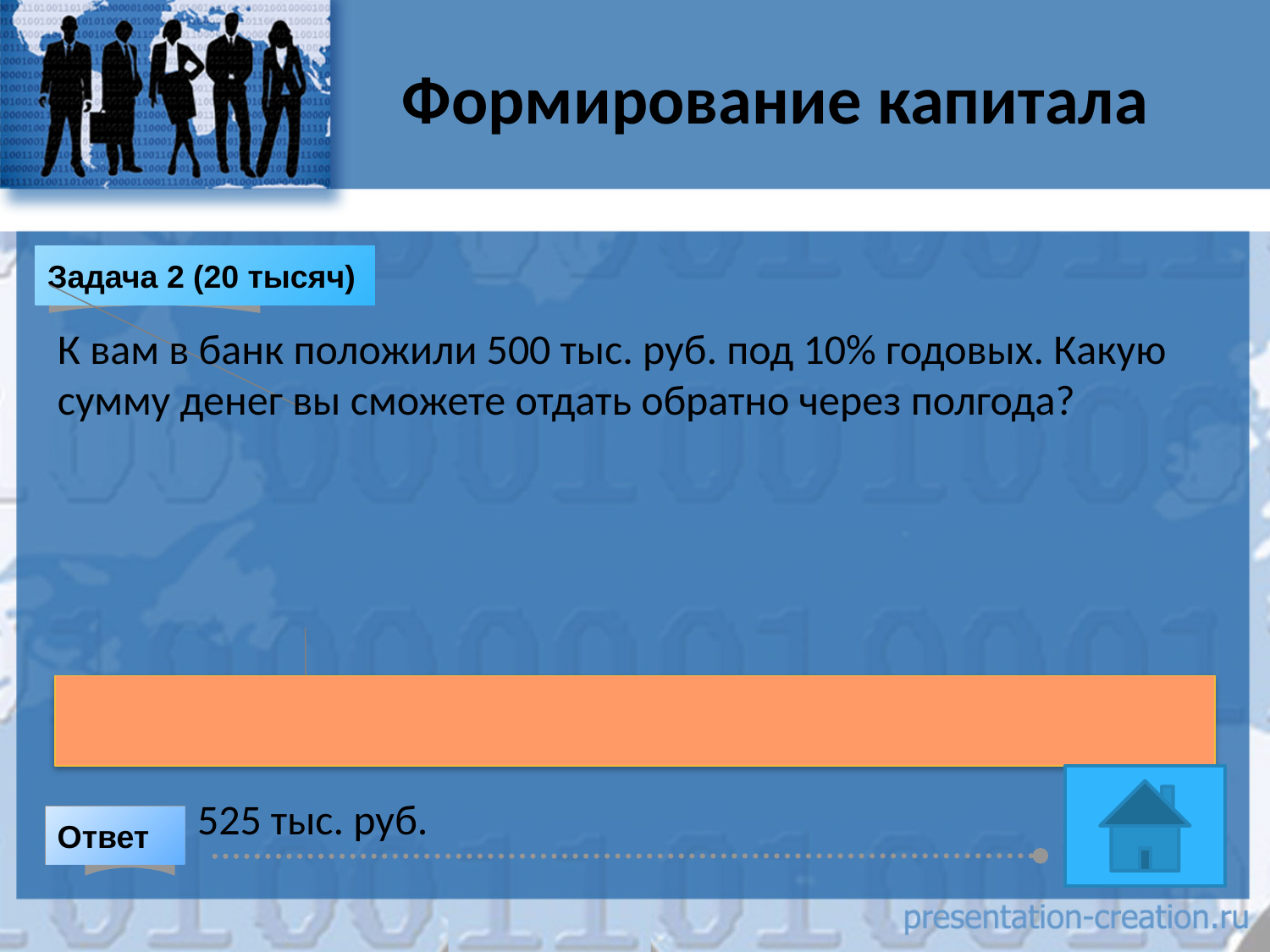

# Формирование капитала
Задача 2 (20 тысяч)

К вам в банк положили 500 тыс. руб. под 10% годовых. Какую сумму денег вы сможете отдать обратно через полгода?

525 тыс. руб.
Ответ